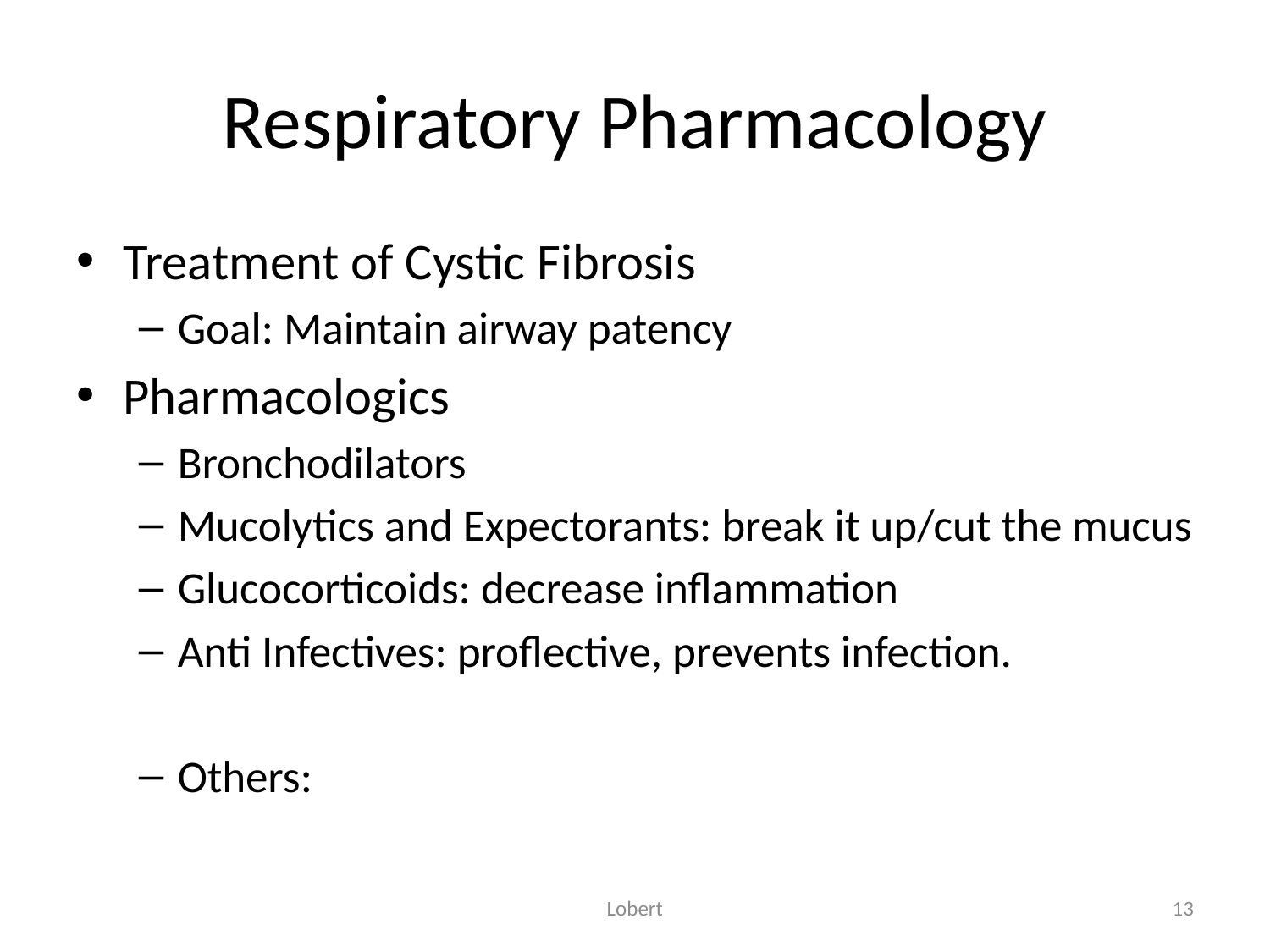

# Respiratory Pharmacology
Treatment of Cystic Fibrosis
Goal: Maintain airway patency
Pharmacologics
Bronchodilators
Mucolytics and Expectorants: break it up/cut the mucus
Glucocorticoids: decrease inflammation
Anti Infectives: proflective, prevents infection.

Others:
Lobert
13